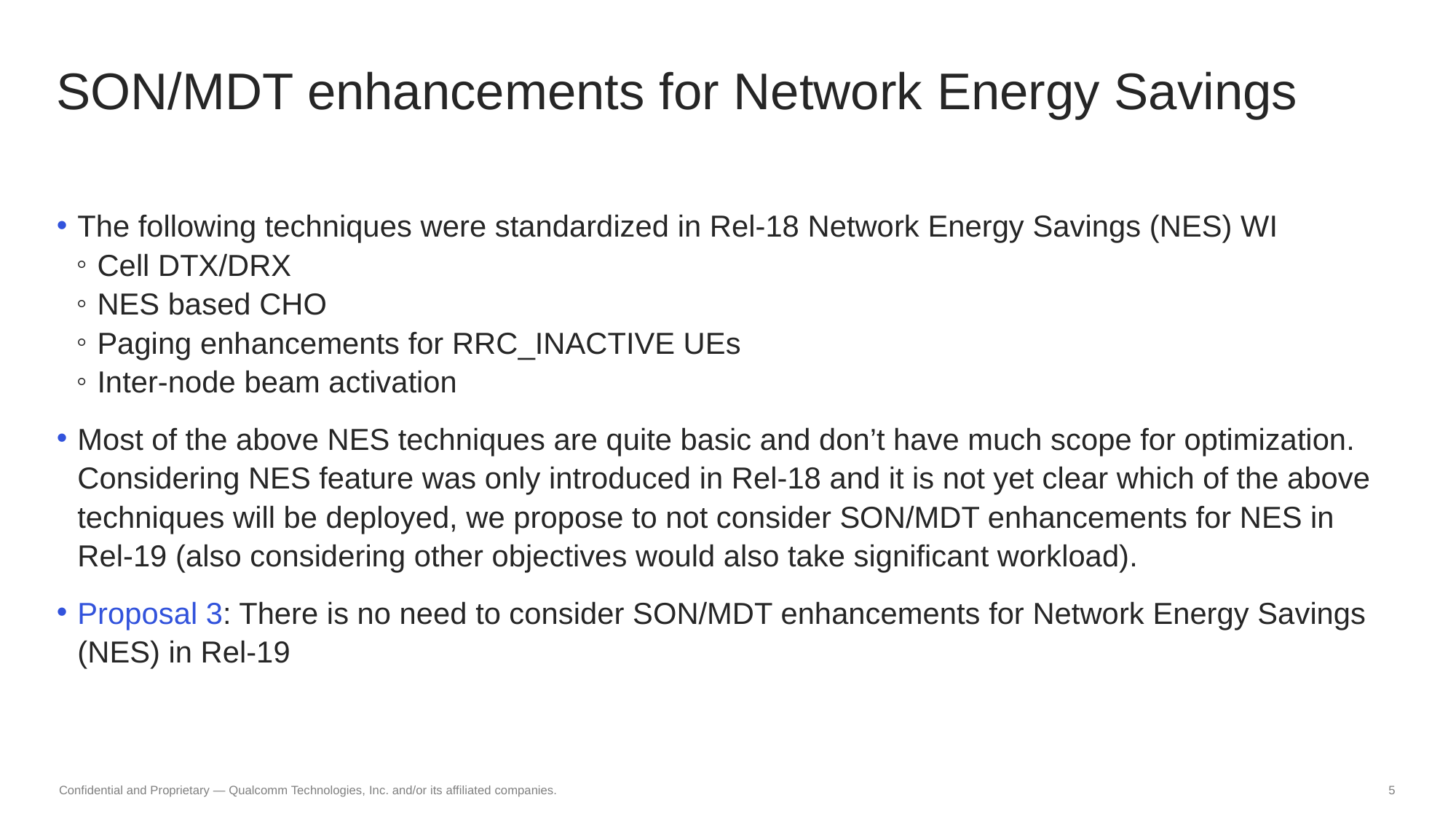

# SON/MDT enhancements for Network Energy Savings

The following techniques were standardized in Rel-18 Network Energy Savings (NES) WI
Cell DTX/DRX
NES based CHO
Paging enhancements for RRC_INACTIVE UEs
Inter-node beam activation
Most of the above NES techniques are quite basic and don’t have much scope for optimization. Considering NES feature was only introduced in Rel-18 and it is not yet clear which of the above techniques will be deployed, we propose to not consider SON/MDT enhancements for NES in Rel-19 (also considering other objectives would also take significant workload).
Proposal 3: There is no need to consider SON/MDT enhancements for Network Energy Savings (NES) in Rel-19
Confidential and Proprietary — Qualcomm Technologies, Inc. and/or its affiliated companies.